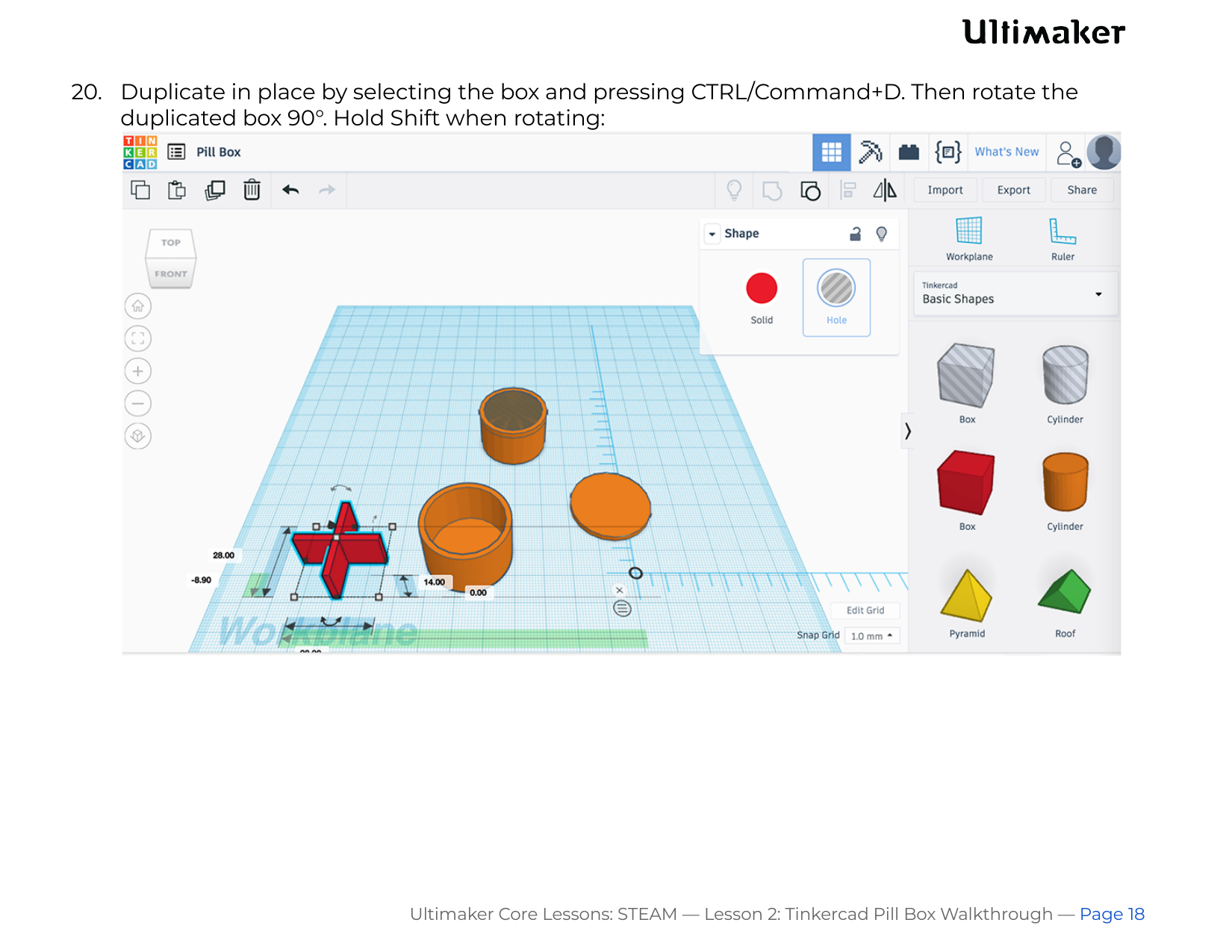

20.	Duplicate in place by selecting the box and pressing CTRL/Command+D. Then rotate the  duplicated box 90°. Hold Shift when rotating:

Ultimaker Core Lessons: STEAM — Lesson 2: Tinkercad Pill Box Walkthrough — Page 18